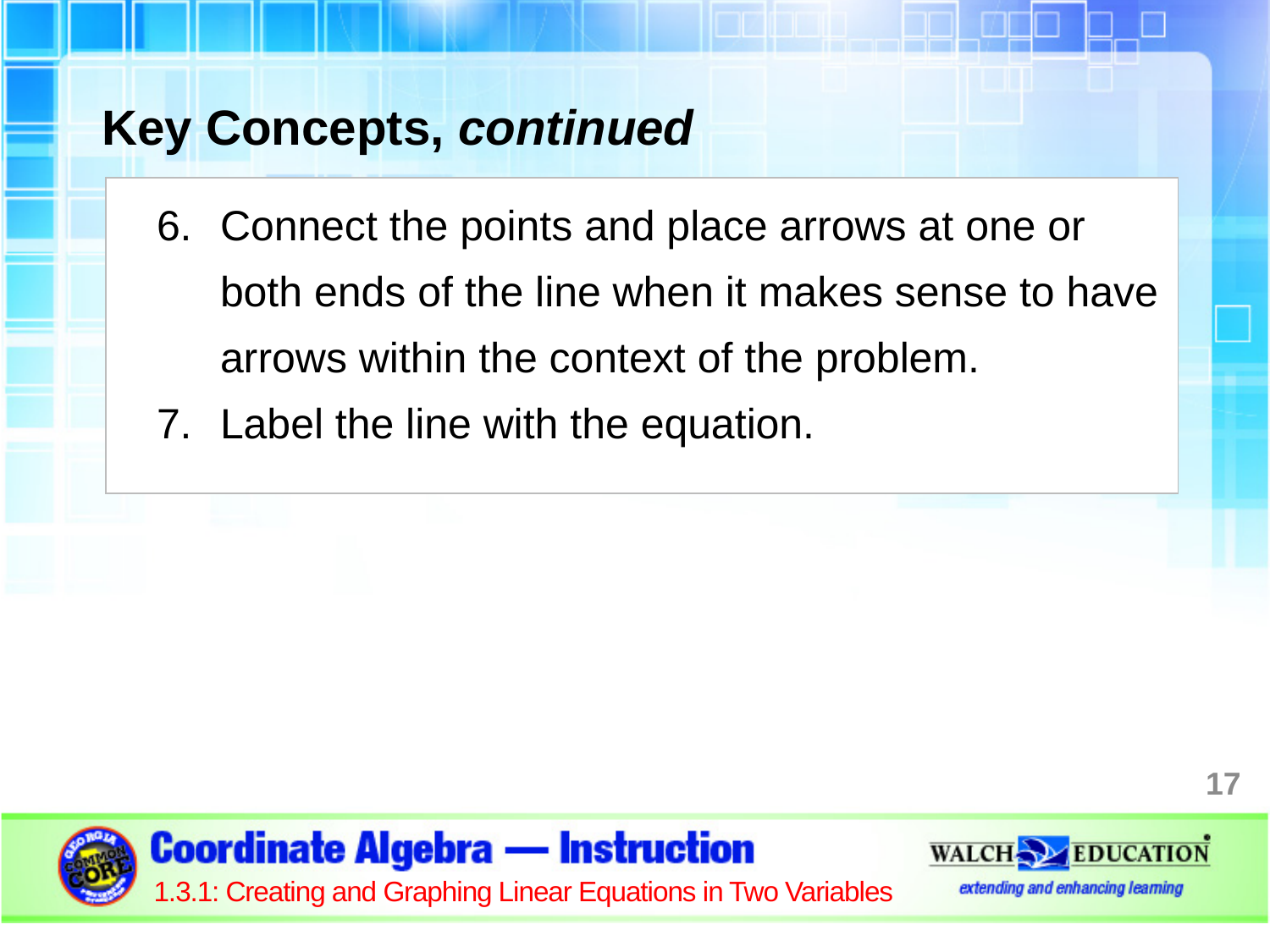

Key Concepts, continued

| Connect the points and place arrows at one or both ends of the line when it makes sense to have arrows within the context of the problem. Label the line with the equation. |
| --- |
17
1.3.1: Creating and Graphing Linear Equations in Two Variables